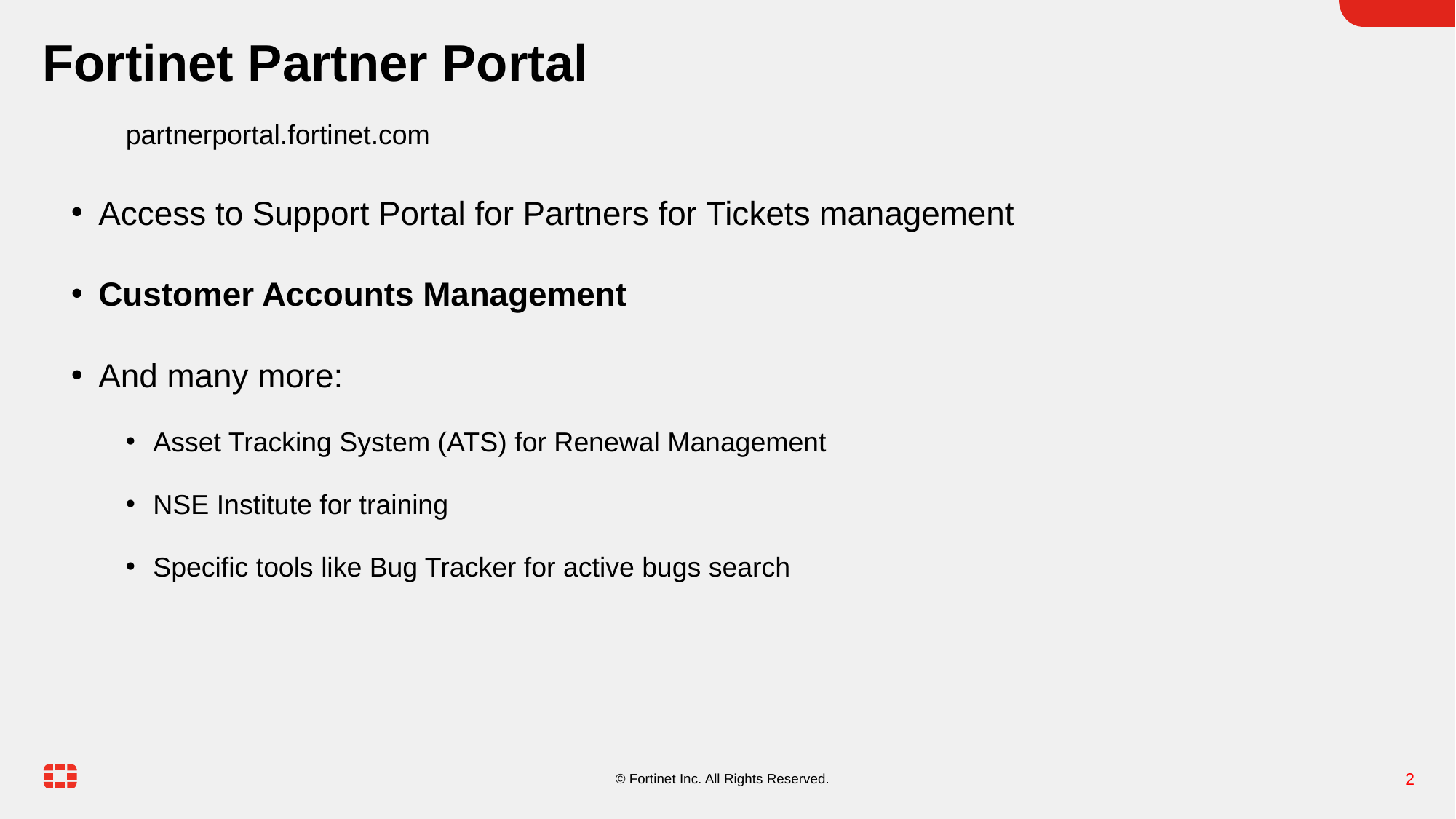

# Fortinet Partner Portal
partnerportal.fortinet.com
Access to Support Portal for Partners for Tickets management
Customer Accounts Management
And many more:
Asset Tracking System (ATS) for Renewal Management
NSE Institute for training
Specific tools like Bug Tracker for active bugs search